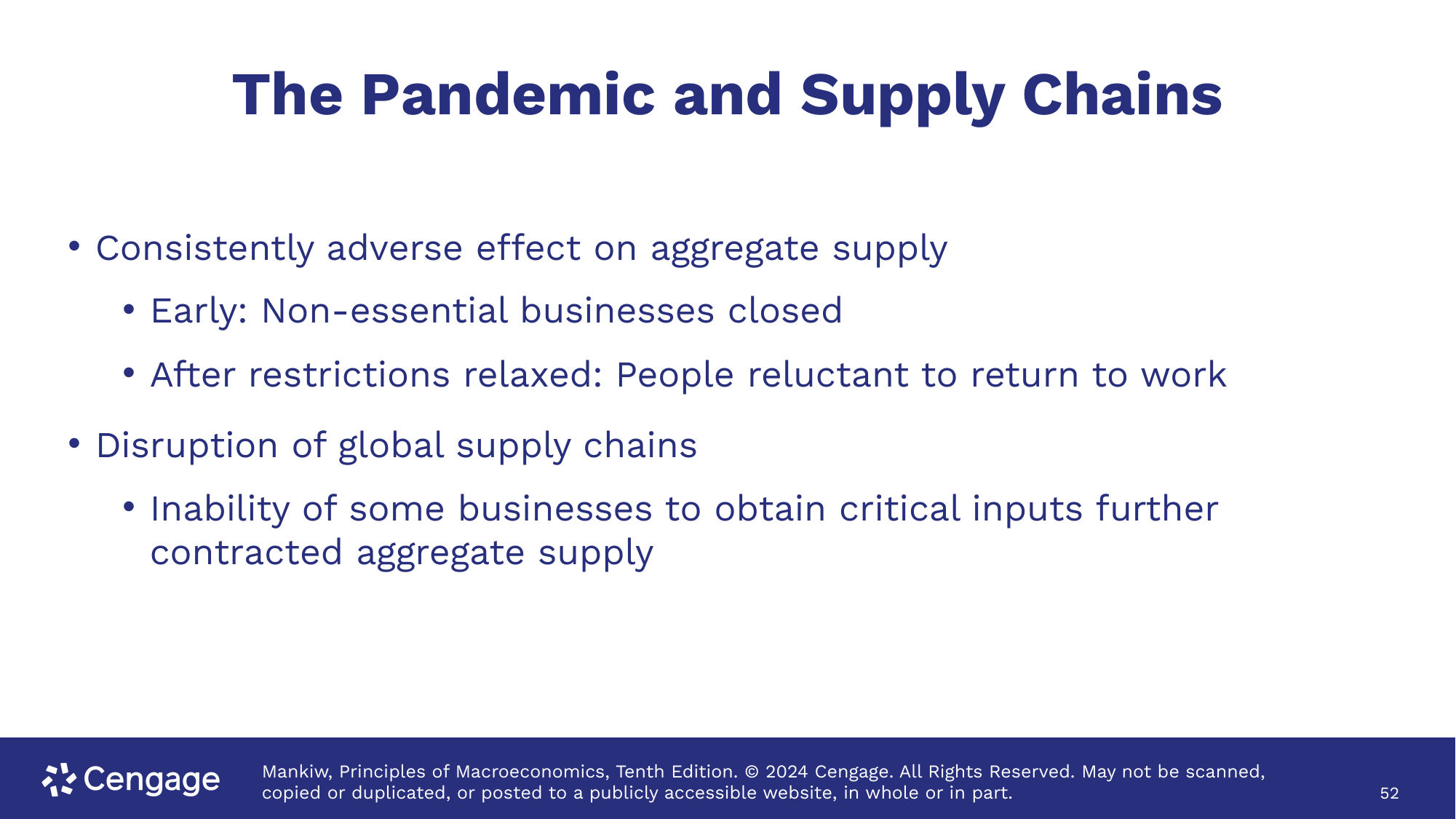

# The Pandemic and Supply Chains
Consistently adverse effect on aggregate supply
Early: Non-essential businesses closed
After restrictions relaxed: People reluctant to return to work
Disruption of global supply chains
Inability of some businesses to obtain critical inputs further contracted aggregate supply